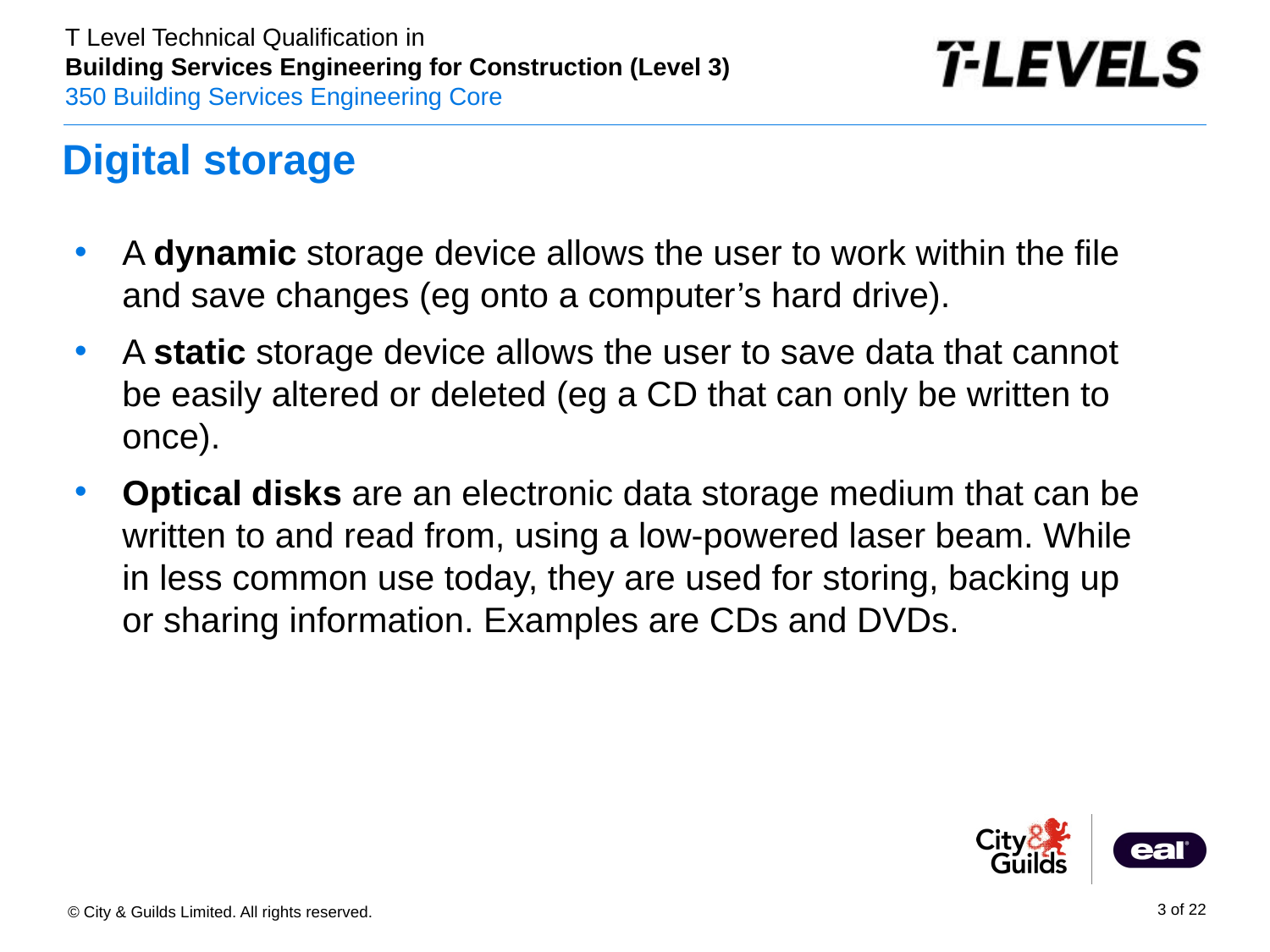

Digital storage

PowerPoint presentation
A dynamic storage device allows the user to work within the file and save changes (eg onto a computer’s hard drive).
A static storage device allows the user to save data that cannot be easily altered or deleted (eg a CD that can only be written to once).
Optical disks are an electronic data storage medium that can be written to and read from, using a low-powered laser beam. While in less common use today, they are used for storing, backing up or sharing information. Examples are CDs and DVDs.